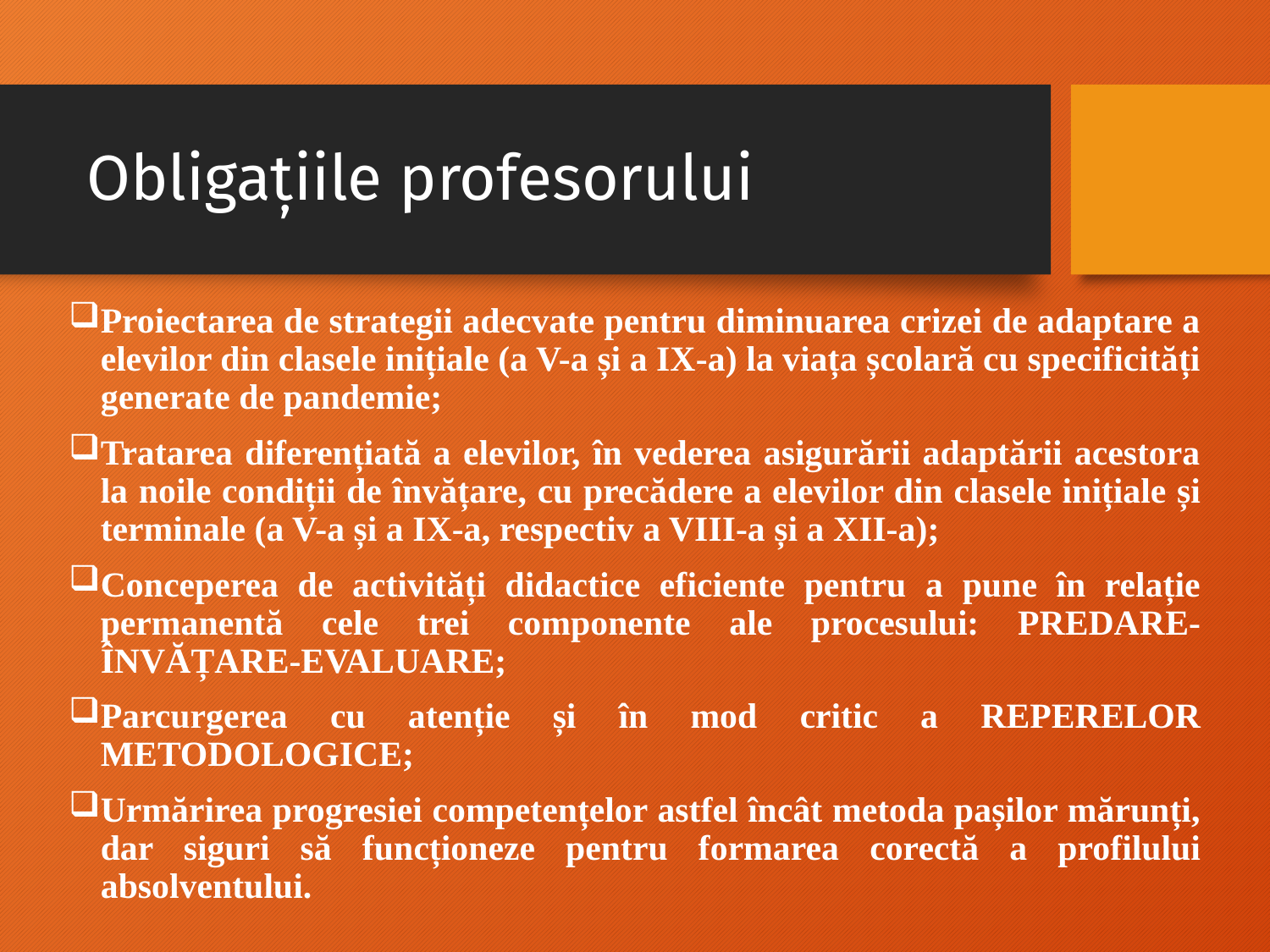

# Obligațiile profesorului
Proiectarea de strategii adecvate pentru diminuarea crizei de adaptare a elevilor din clasele inițiale (a V-a și a IX-a) la viața școlară cu specificități generate de pandemie;
Tratarea diferențiată a elevilor, în vederea asigurării adaptării acestora la noile condiții de învățare, cu precădere a elevilor din clasele inițiale și terminale (a V-a și a IX-a, respectiv a VIII-a și a XII-a);
Conceperea de activități didactice eficiente pentru a pune în relație permanentă cele trei componente ale procesului: PREDARE-ÎNVĂȚARE-EVALUARE;
Parcurgerea cu atenție și în mod critic a REPERELOR METODOLOGICE;
Urmărirea progresiei competențelor astfel încât metoda pașilor mărunți, dar siguri să funcționeze pentru formarea corectă a profilului absolventului.